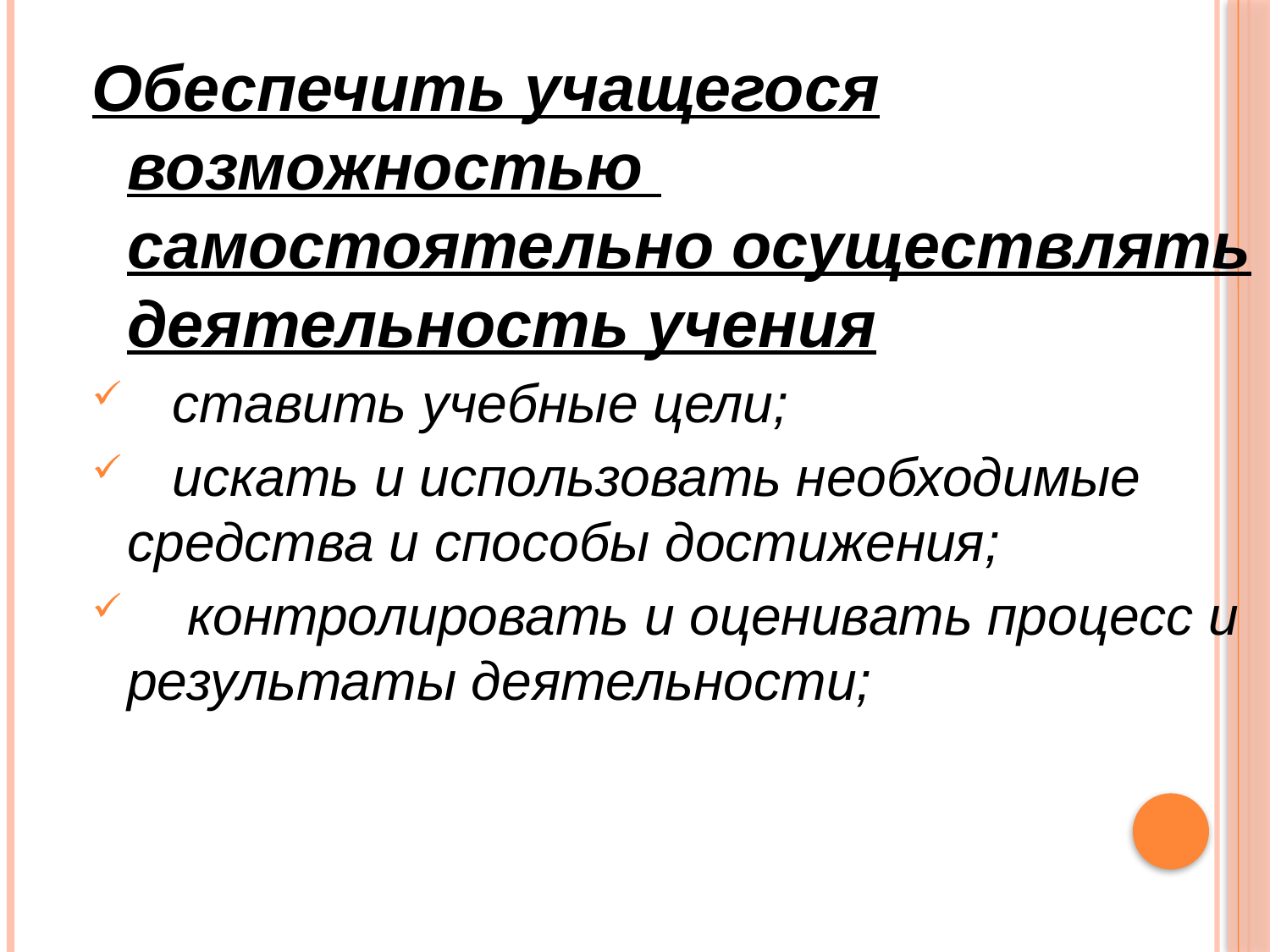

Обеспечить учащегося возможностью  самостоятельно осуществлять деятельность учения
   ставить учебные цели;
   искать и использовать необходимые средства и способы достижения;
    контролировать и оценивать процесс и результаты деятельности;